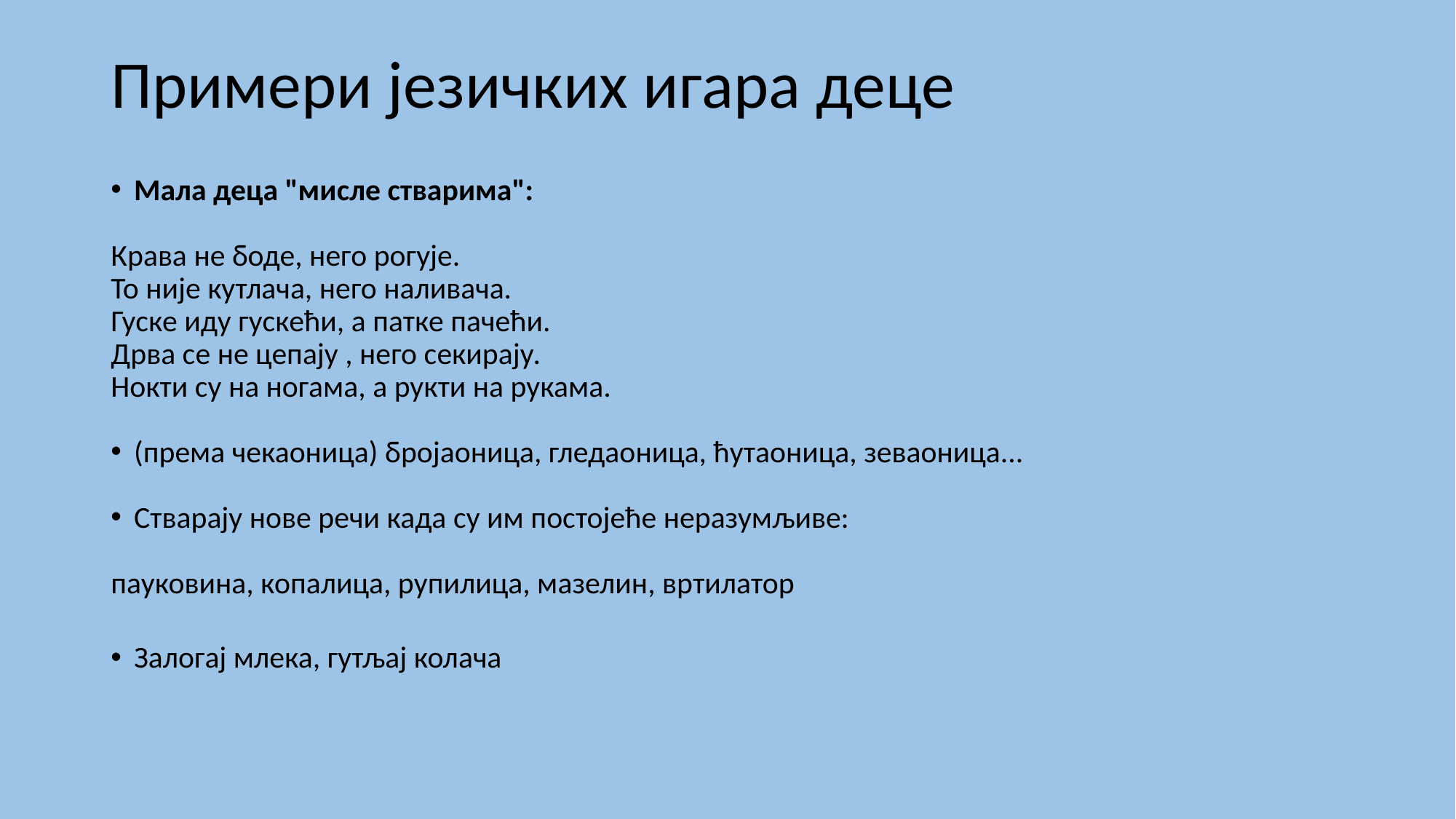

# Примери језичких игара деце

Мала деца "мисле стварима":

Крава не боде, него рогује.
То није кутлача, него наливача.
Гуске иду гускећи, а патке пачећи.
Дрва се не цепају , него секирају.
Нокти су на ногама, а рукти на рукама.

(према чекаоница) бројаоница, гледаоница, ћутаоница, зеваоница...

Стварају нове речи када су им постојеће неразумљиве:

пауковина, копалица, рупилица, мазелин, вртилатор

Залогај млека, гутљај колача